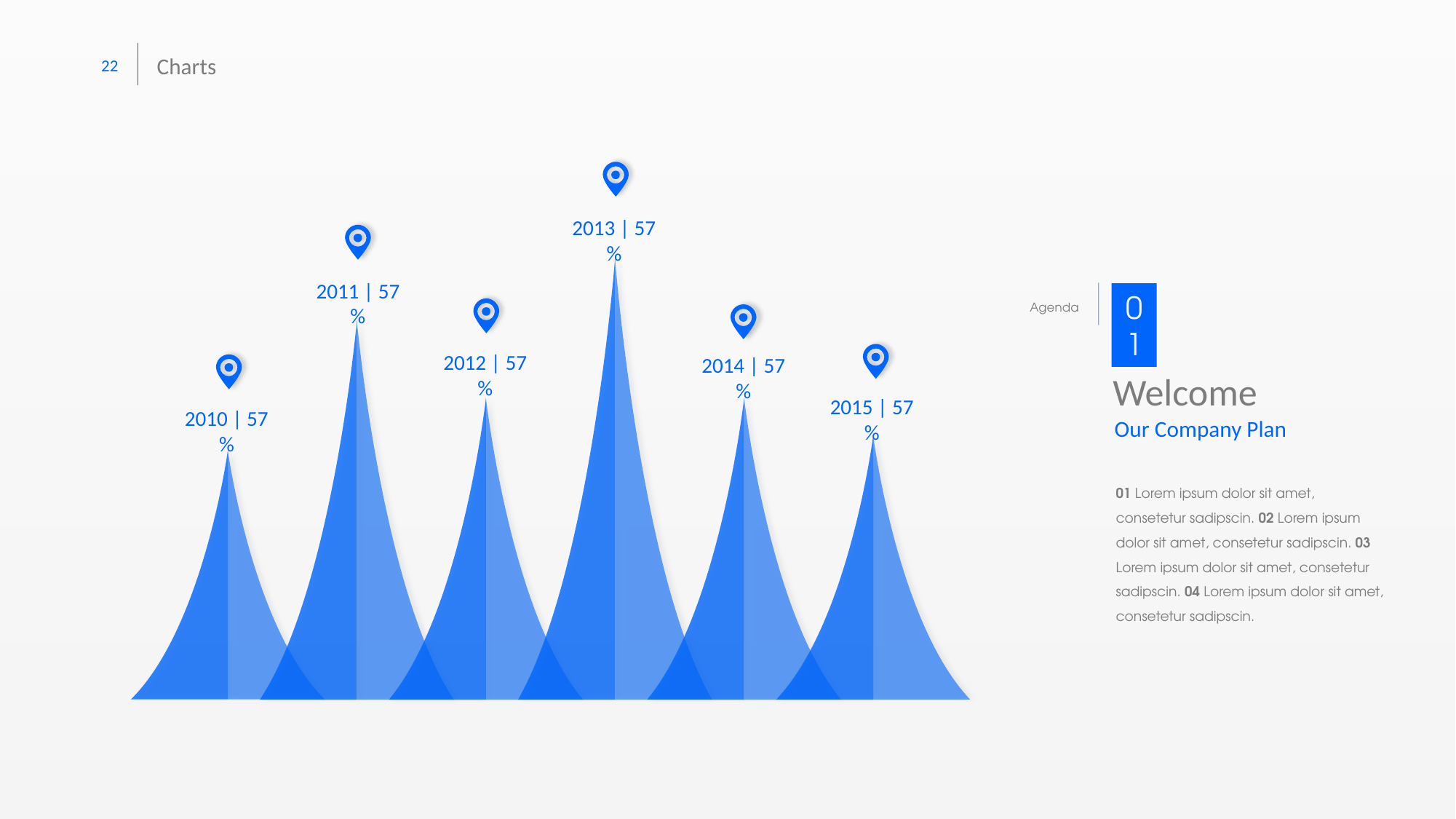

Charts

2013 | 57 %

2011 | 57 %
01
Agenda

2012 | 57 %

2014 | 57 %

Welcome
2015 | 57 %

2010 | 57 %
Our Company Plan

01 Lorem ipsum dolor sit amet, consetetur sadipscin. 02 Lorem ipsum dolor sit amet, consetetur sadipscin. 03 Lorem ipsum dolor sit amet, consetetur sadipscin. 04 Lorem ipsum dolor sit amet, consetetur sadipscin.